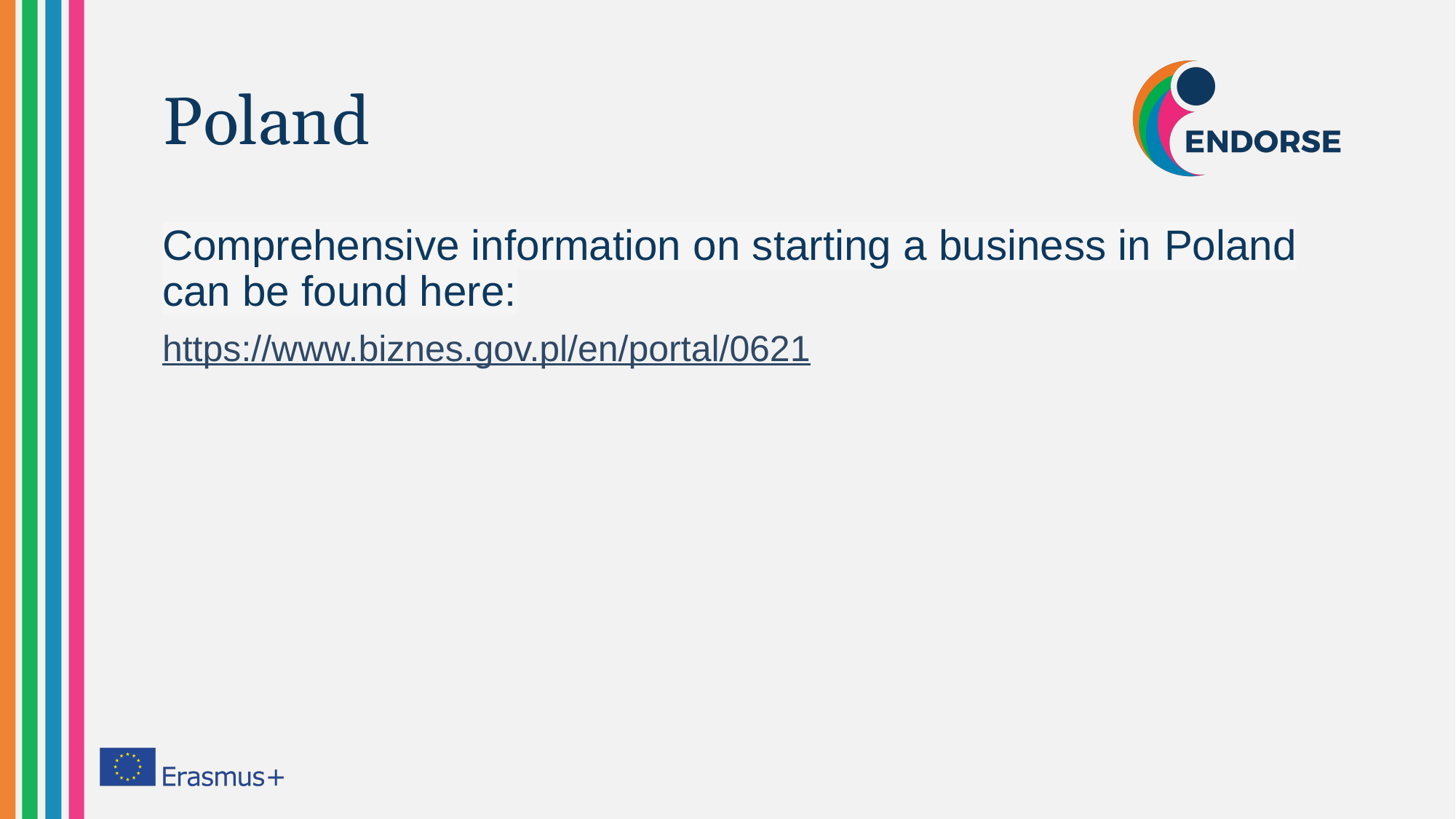

# Poland
Comprehensive information on starting a business in Poland can be found here:
https://www.biznes.gov.pl/en/portal/0621